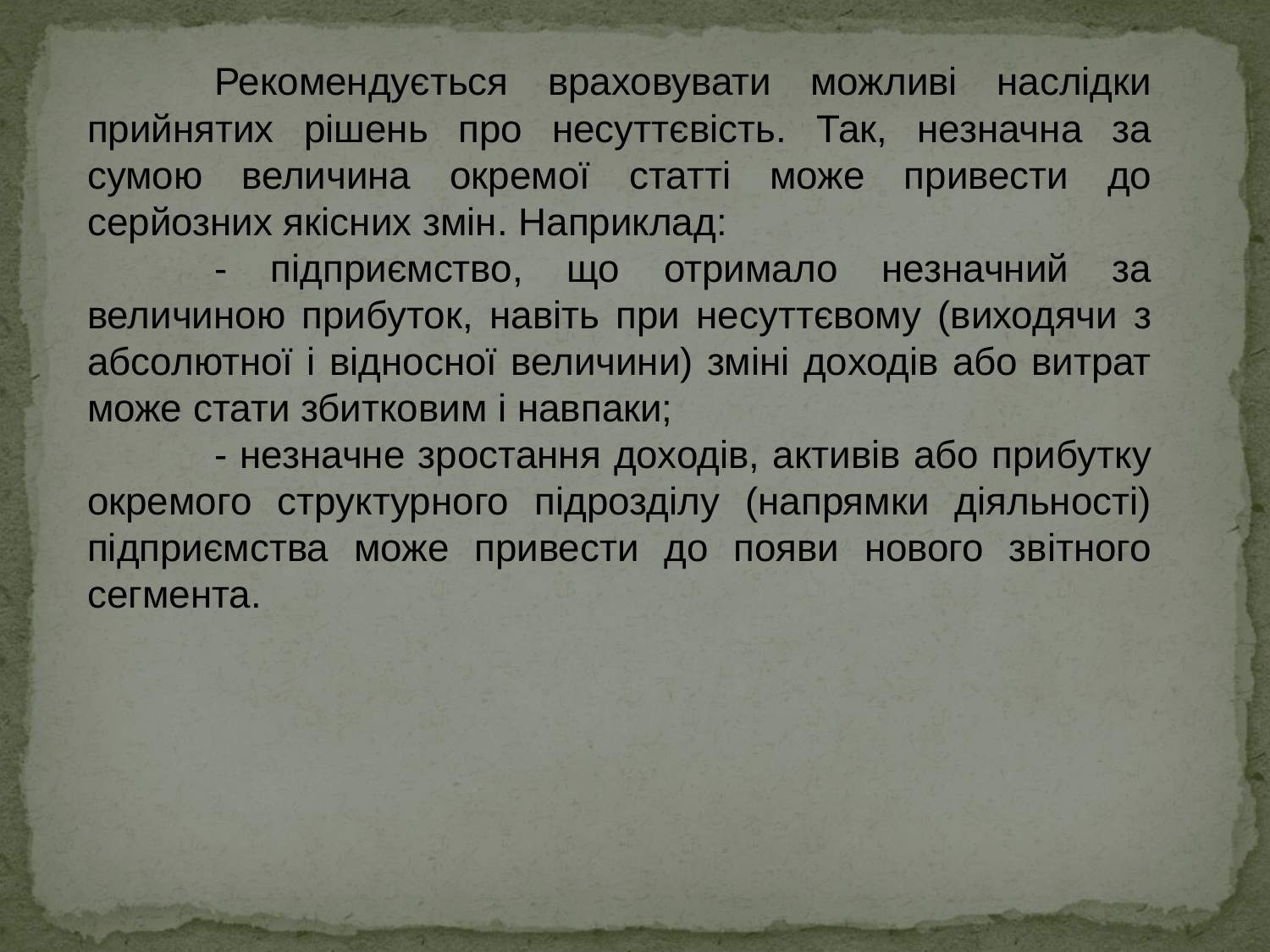

Рекомендується враховувати можливі наслідки прийнятих рішень про несуттєвість. Так, незначна за сумою величина окремої статті може привести до серйозних якісних змін. Наприклад:
	- підприємство, що отримало незначний за величиною прибуток, навіть при несуттєвому (виходячи з абсолютної і відносної величини) зміні доходів або витрат може стати збитковим і навпаки;
	- незначне зростання доходів, активів або прибутку окремого структурного підрозділу (напрямки діяльності) підприємства може привести до появи нового звітного сегмента.